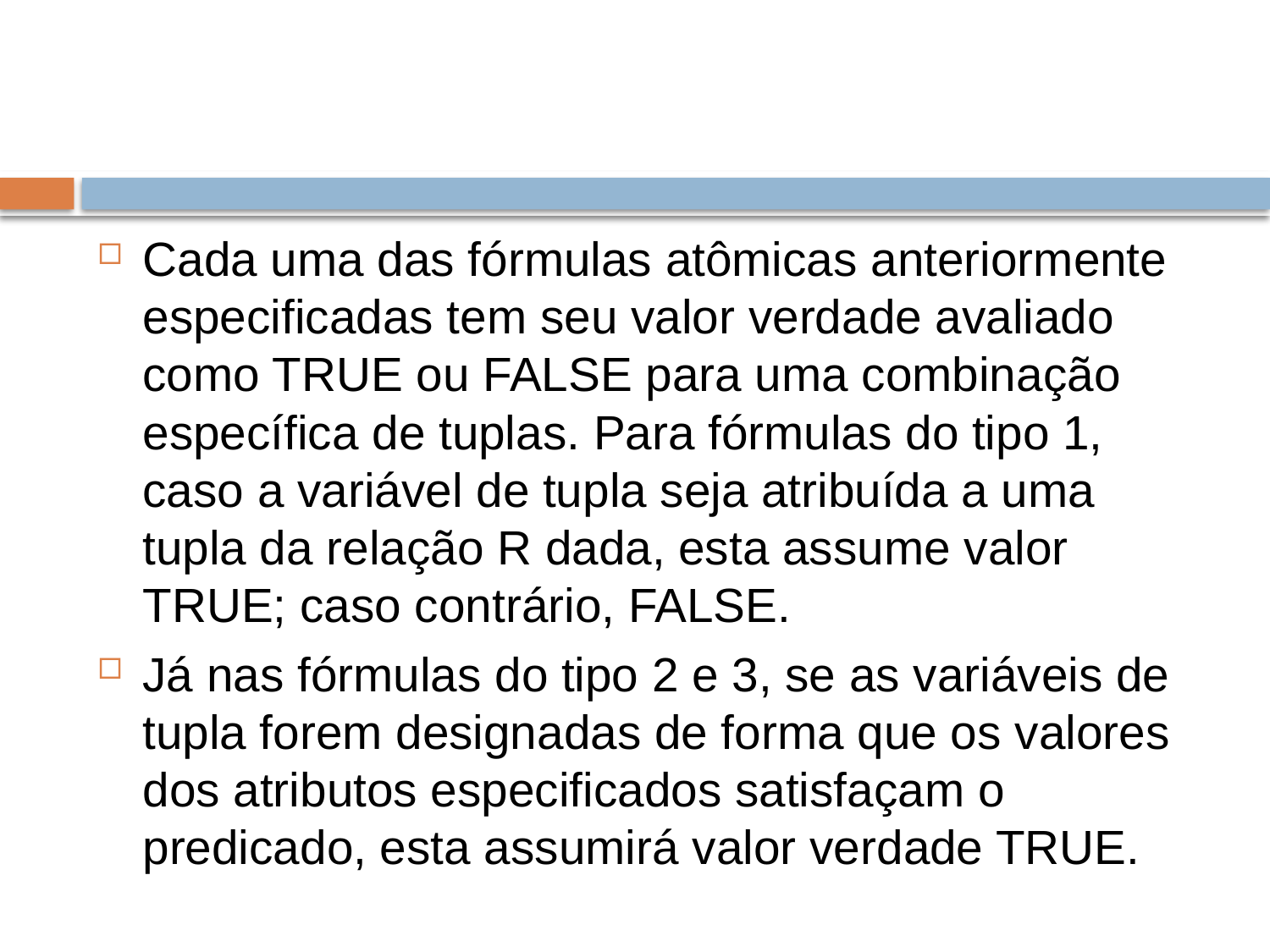

#
Cada uma das fórmulas atômicas anteriormente especificadas tem seu valor verdade avaliado como TRUE ou FALSE para uma combinação específica de tuplas. Para fórmulas do tipo 1, caso a variável de tupla seja atribuída a uma tupla da relação R dada, esta assume valor TRUE; caso contrário, FALSE.
Já nas fórmulas do tipo 2 e 3, se as variáveis de tupla forem designadas de forma que os valores dos atributos especificados satisfaçam o predicado, esta assumirá valor verdade TRUE.